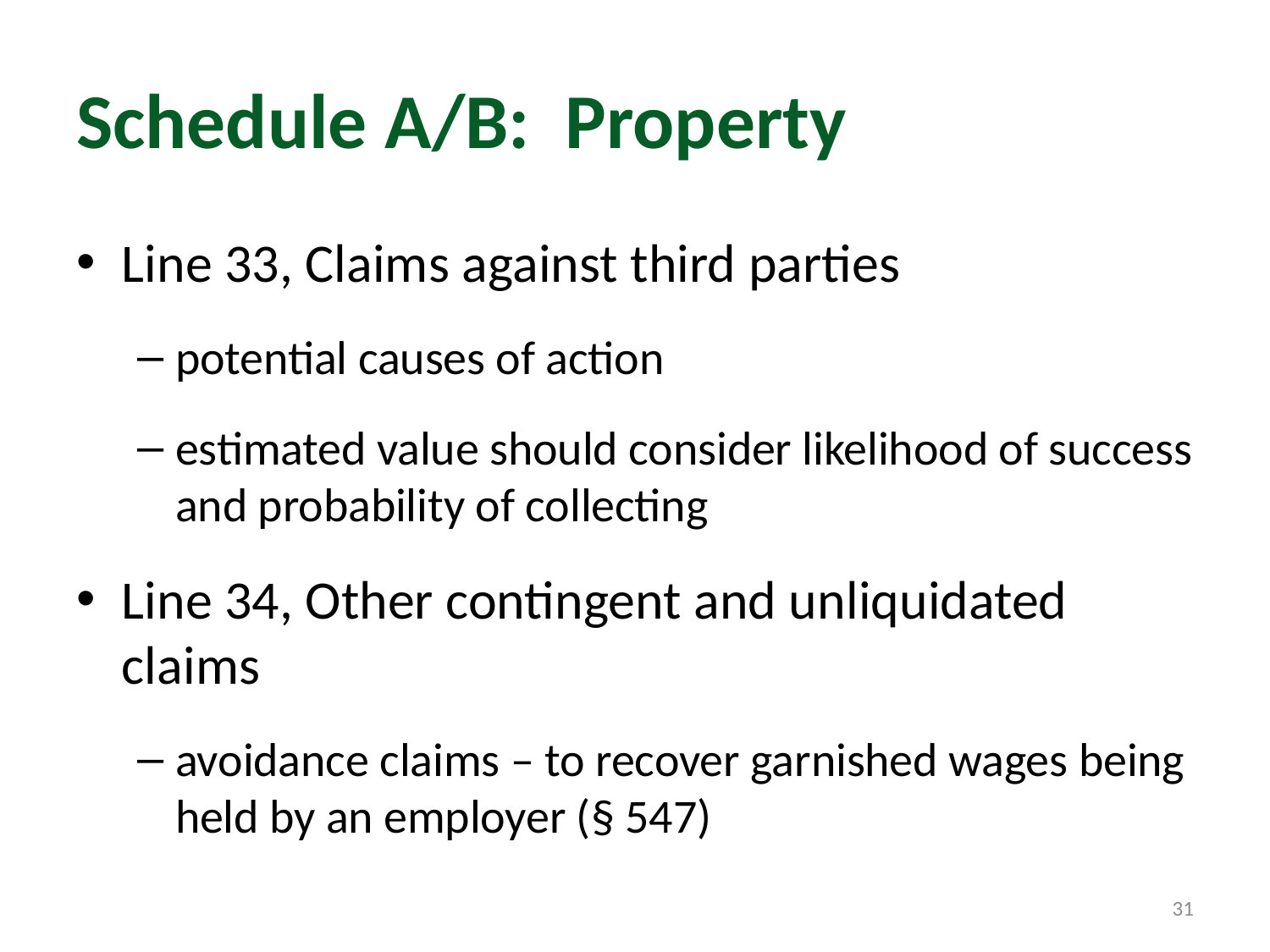

# Schedule A/B:  Property
Line 33, Claims against third parties
potential causes of action
estimated value should consider likelihood of success and probability of collecting
Line 34, Other contingent and unliquidated claims
avoidance claims – to recover garnished wages being held by an employer (§ 547)
31